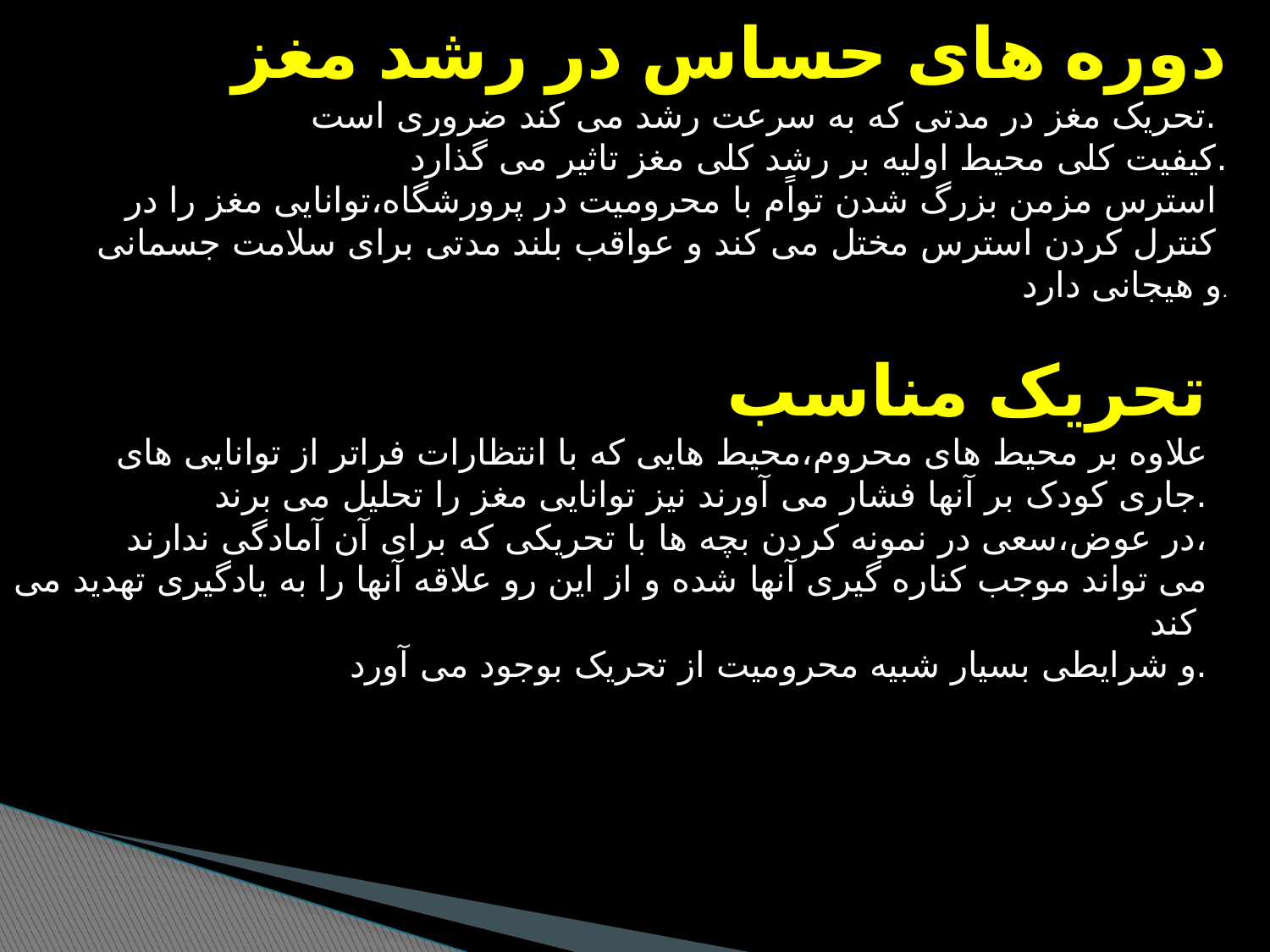

دوره های حساس در رشد مغز
تحریک مغز در مدتی که به سرعت رشد می کند ضروری است.
کیفیت کلی محیط اولیه بر رشد کلی مغز تاثیر می گذارد.
استرس مزمن بزرگ شدن تواًم با محرومیت در پرورشگاه،توانایی مغز را در
کنترل کردن استرس مختل می کند و عواقب بلند مدتی برای سلامت جسمانی
و هیجانی دارد.
تحریک مناسب
علاوه بر محیط های محروم،محیط هایی که با انتظارات فراتر از توانایی های
 جاری کودک بر آنها فشار می آورند نیز توانایی مغز را تحلیل می برند.
در عوض،سعی در نمونه کردن بچه ها با تحریکی که برای آن آمادگی ندارند،
می تواند موجب کناره گیری آنها شده و از این رو علاقه آنها را به یادگیری تهدید می کند
و شرایطی بسیار شبیه محرومیت از تحریک بوجود می آورد.